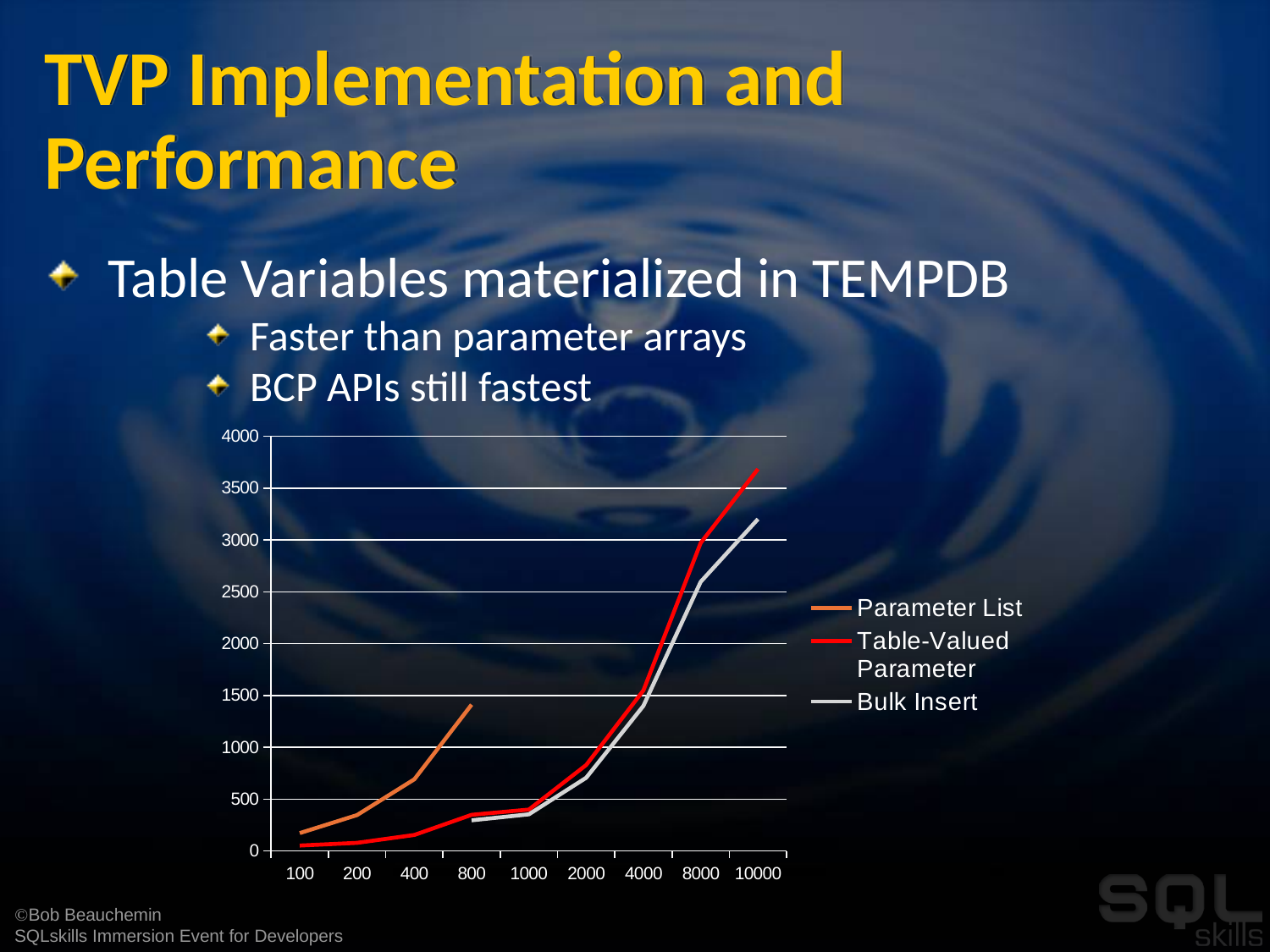

# TVP Implementation and Performance
Table Variables materialized in TEMPDB
Faster than parameter arrays
BCP APIs still fastest

### Chart

| Category | Parameter List | Table-Valued Parameter | Bulk Insert |
|---|---|---|---|
| 100 | 172.0 | 52.0 | None |
| 200 | 346.0 | 78.0 | None |
| 400 | 691.0 | 154.0 | None |
| 800 | 1411.0 | 348.0 | 295.0 |
| 1000 | None | 399.0 | 353.0 |
| 2000 | None | 829.0 | 706.0 |
| 4000 | None | 1548.0 | 1399.0 |
| 8000 | None | 2971.0 | 2596.0 |
| 10000 | None | 3684.0 | 3201.0 |